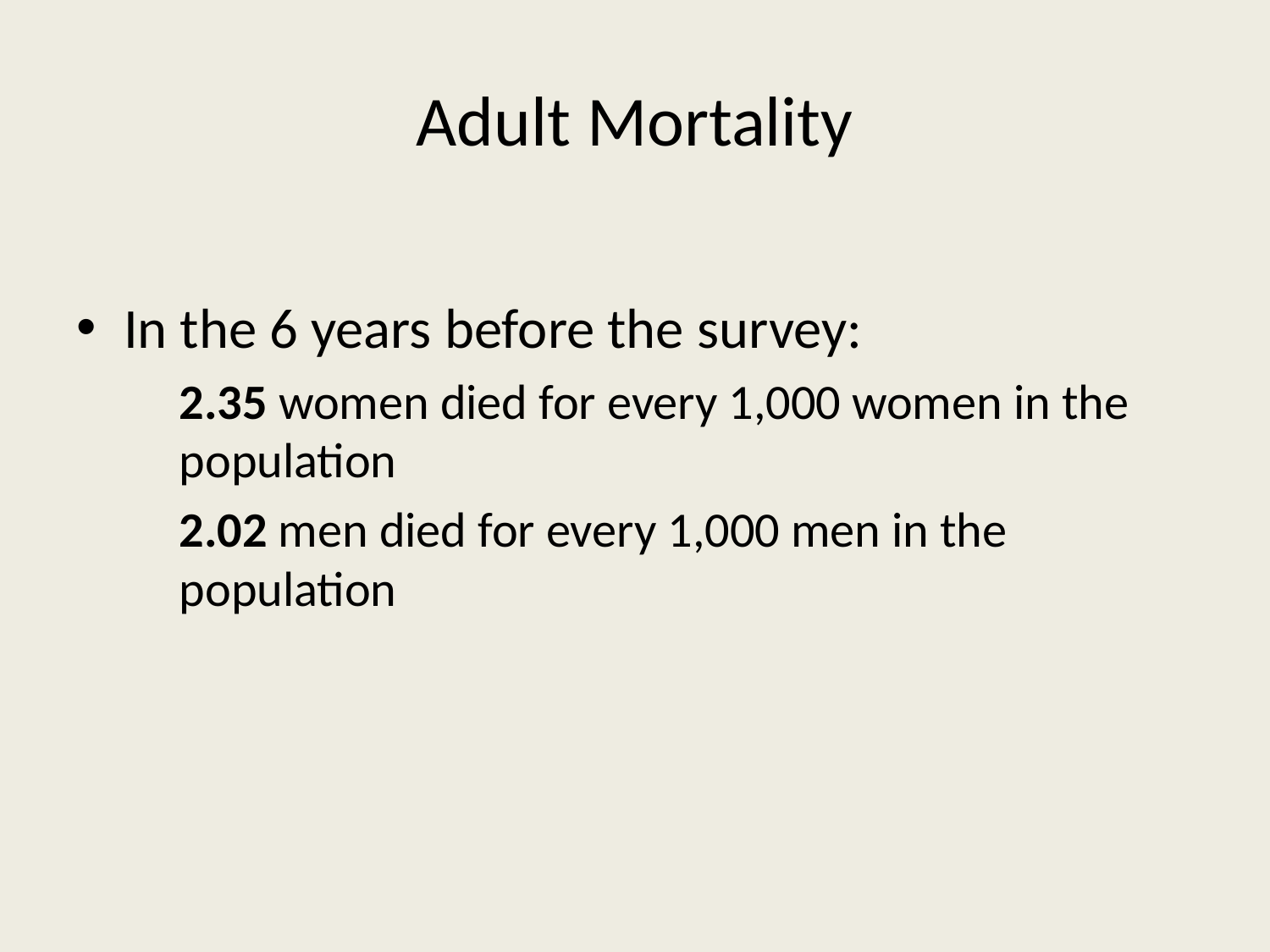

# Adult Mortality
In the 6 years before the survey:
	2.35 women died for every 1,000 women in the population
	2.02 men died for every 1,000 men in the population